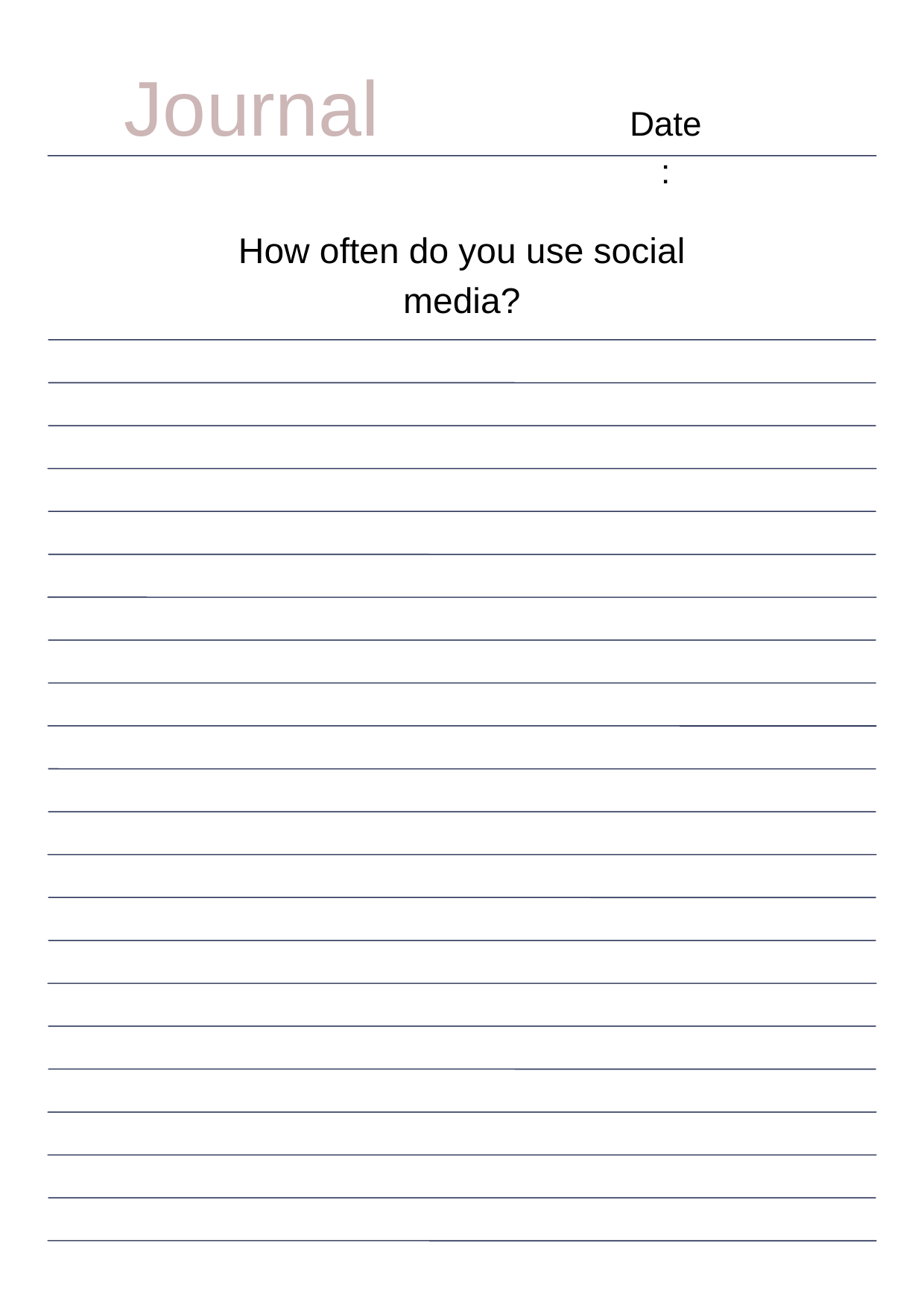

Journal
Date:

How often do you use social media?